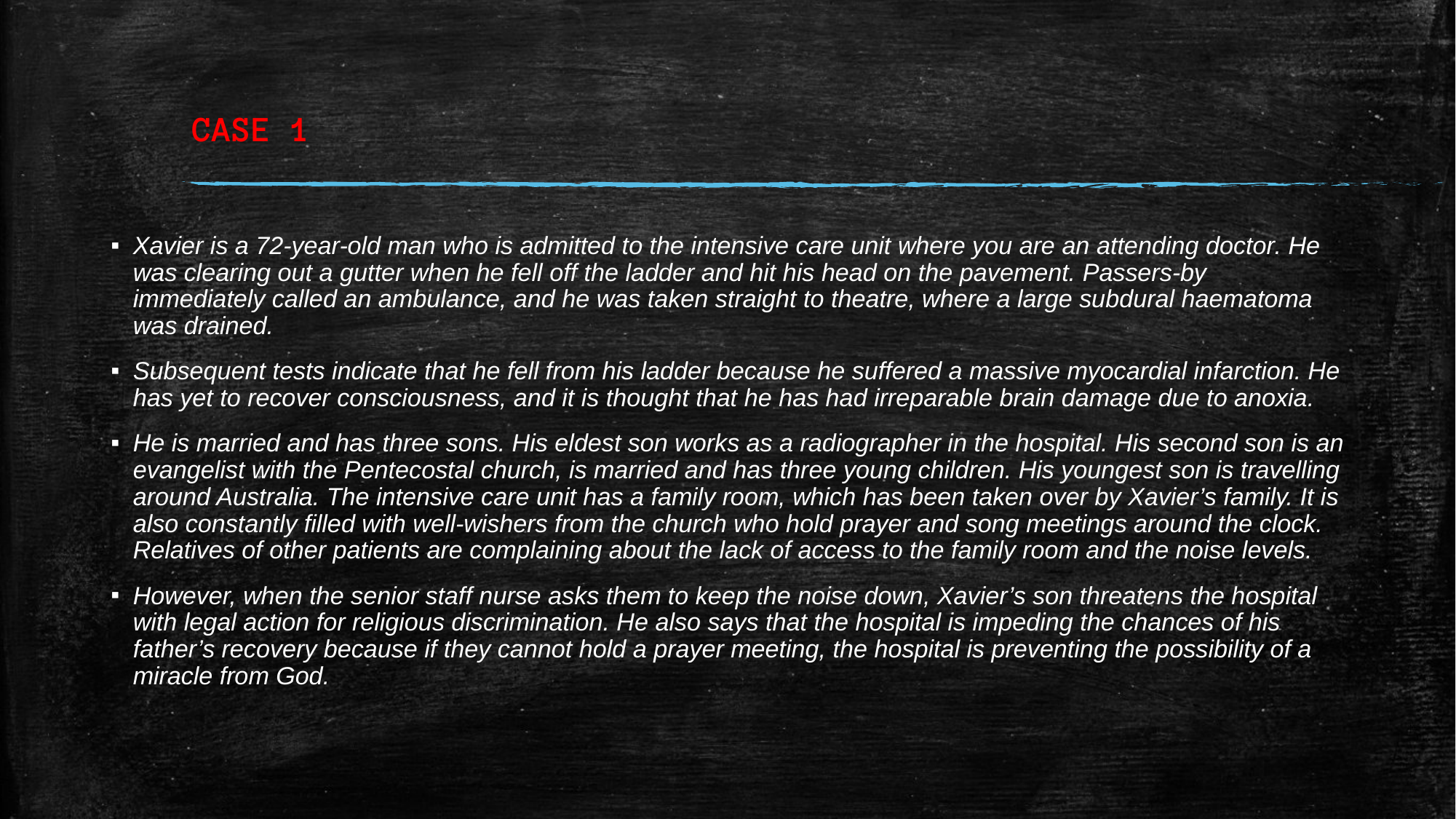

# CASE 1
Xavier is a 72-year-old man who is admitted to the intensive care unit where you are an attending doctor. He was clearing out a gutter when he fell off the ladder and hit his head on the pavement. Passers-by immediately called an ambulance, and he was taken straight to theatre, where a large subdural haematoma was drained.
Subsequent tests indicate that he fell from his ladder because he suffered a massive myocardial infarction. He has yet to recover consciousness, and it is thought that he has had irreparable brain damage due to anoxia.
He is married and has three sons. His eldest son works as a radiographer in the hospital. His second son is an evangelist with the Pentecostal church, is married and has three young children. His youngest son is travelling around Australia. The intensive care unit has a family room, which has been taken over by Xavier’s family. It is also constantly filled with well-wishers from the church who hold prayer and song meetings around the clock. Relatives of other patients are complaining about the lack of access to the family room and the noise levels.
However, when the senior staff nurse asks them to keep the noise down, Xavier’s son threatens the hospital with legal action for religious discrimination. He also says that the hospital is impeding the chances of his father’s recovery because if they cannot hold a prayer meeting, the hospital is preventing the possibility of a miracle from God.